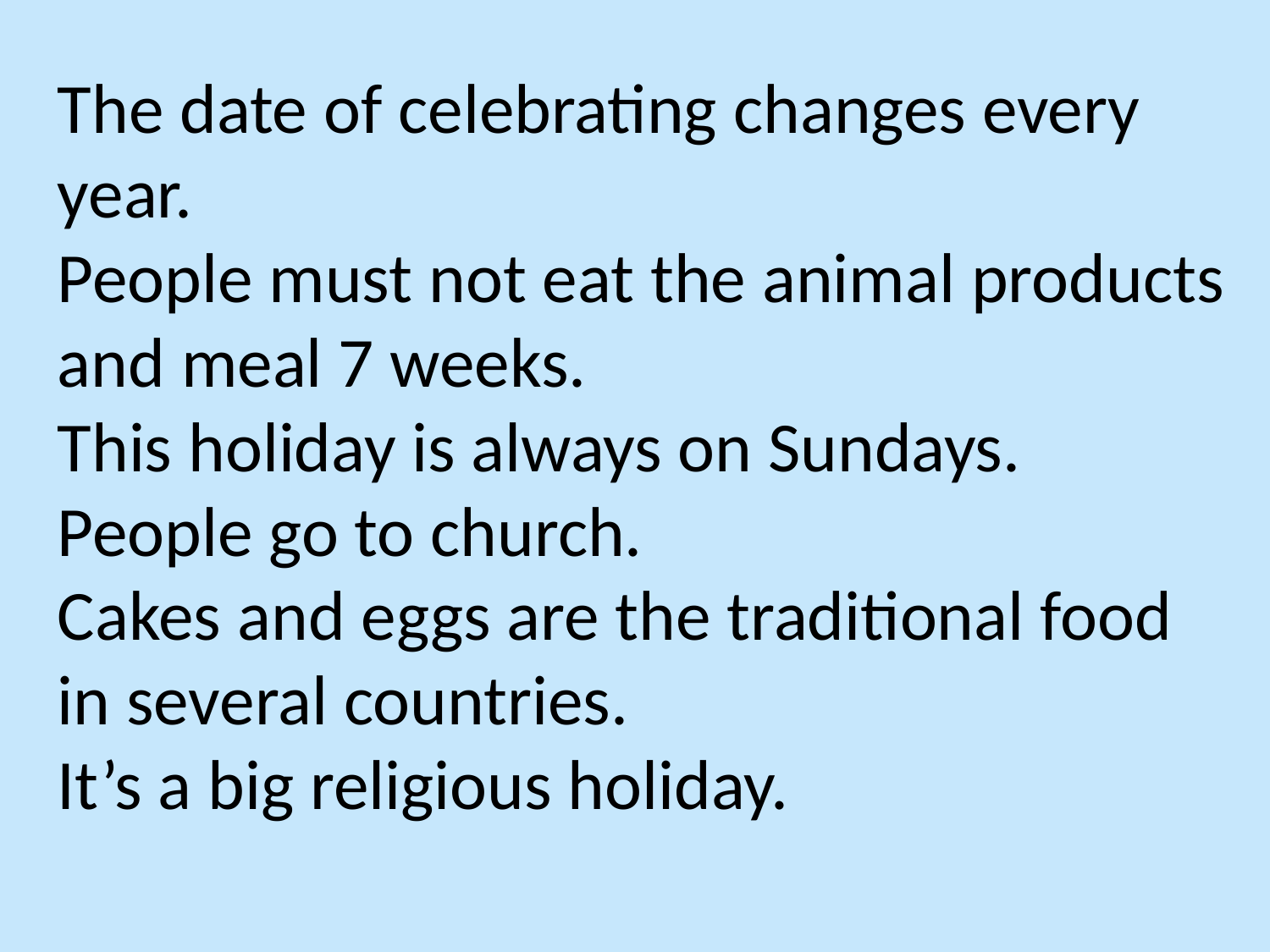

The date of celebrating changes every year.
People must not eat the animal products and meal 7 weeks.
This holiday is always on Sundays.
People go to church.
Cakes and eggs are the traditional food in several countries.
It’s a big religious holiday.